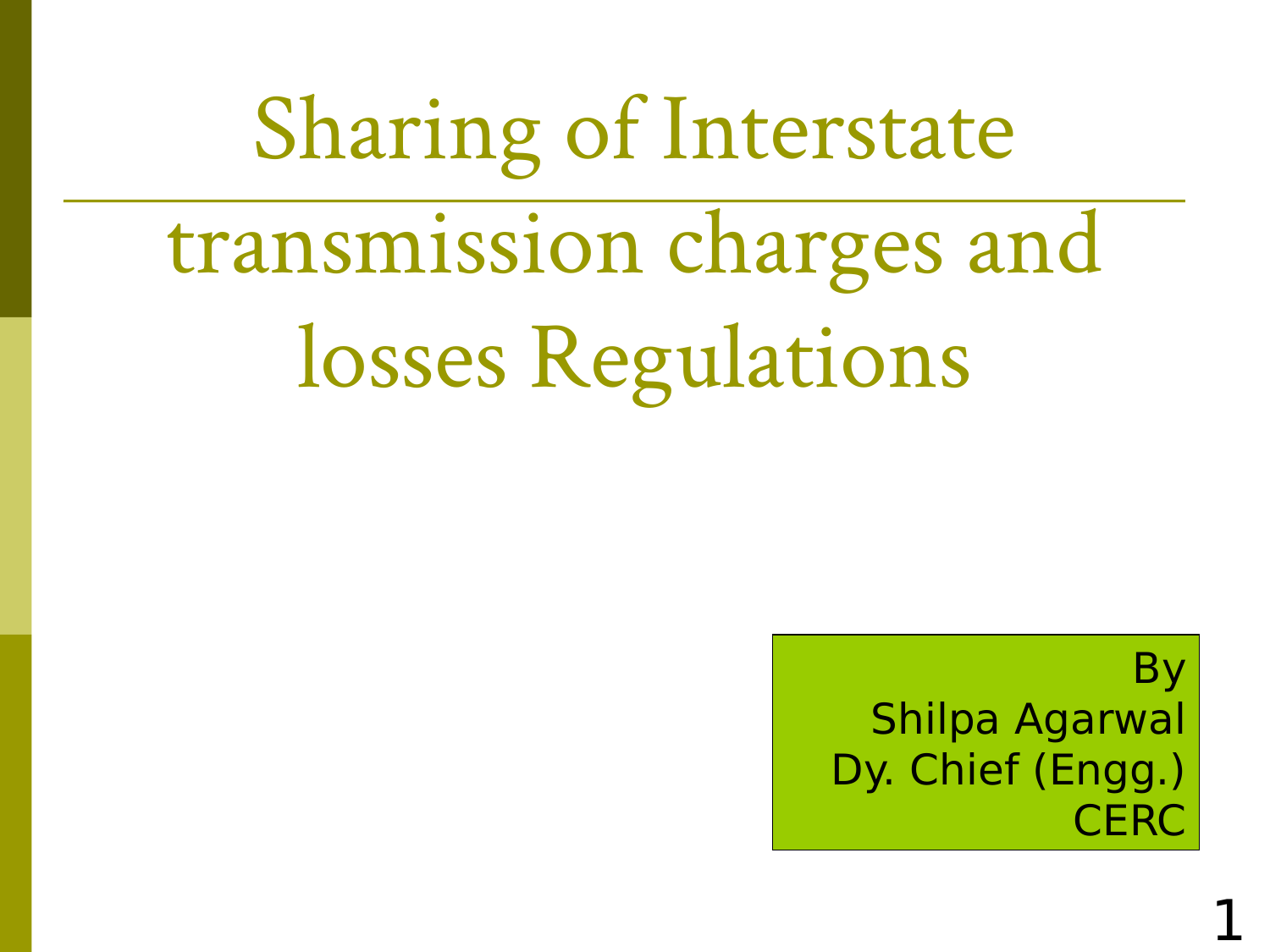

Sharing of Interstate transmission charges and losses Regulations
By
Shilpa Agarwal
Dy. Chief (Engg.)
CERC
1